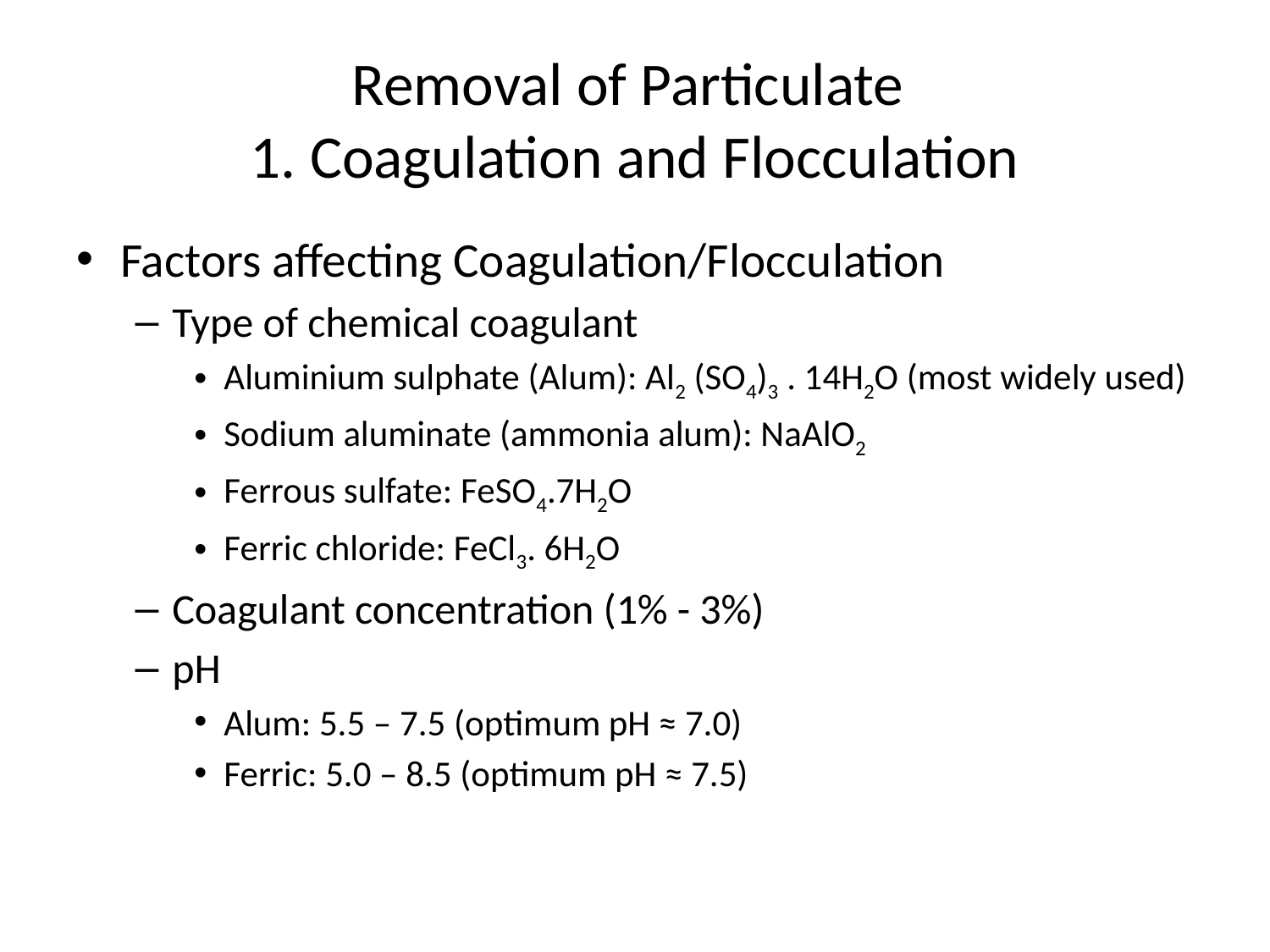

# Removal of Particulate 1. Coagulation and Flocculation
Factors affecting Coagulation/Flocculation
Type of chemical coagulant
Aluminium sulphate (Alum): Al2 (SO4)3 . 14H2O (most widely used)
Sodium aluminate (ammonia alum): NaAlO2
Ferrous sulfate: FeSO4.7H2O
Ferric chloride: FeCl3. 6H2O
Coagulant concentration (1% - 3%)
pH
Alum: 5.5 – 7.5 (optimum pH ≈ 7.0)
Ferric: 5.0 – 8.5 (optimum pH ≈ 7.5)